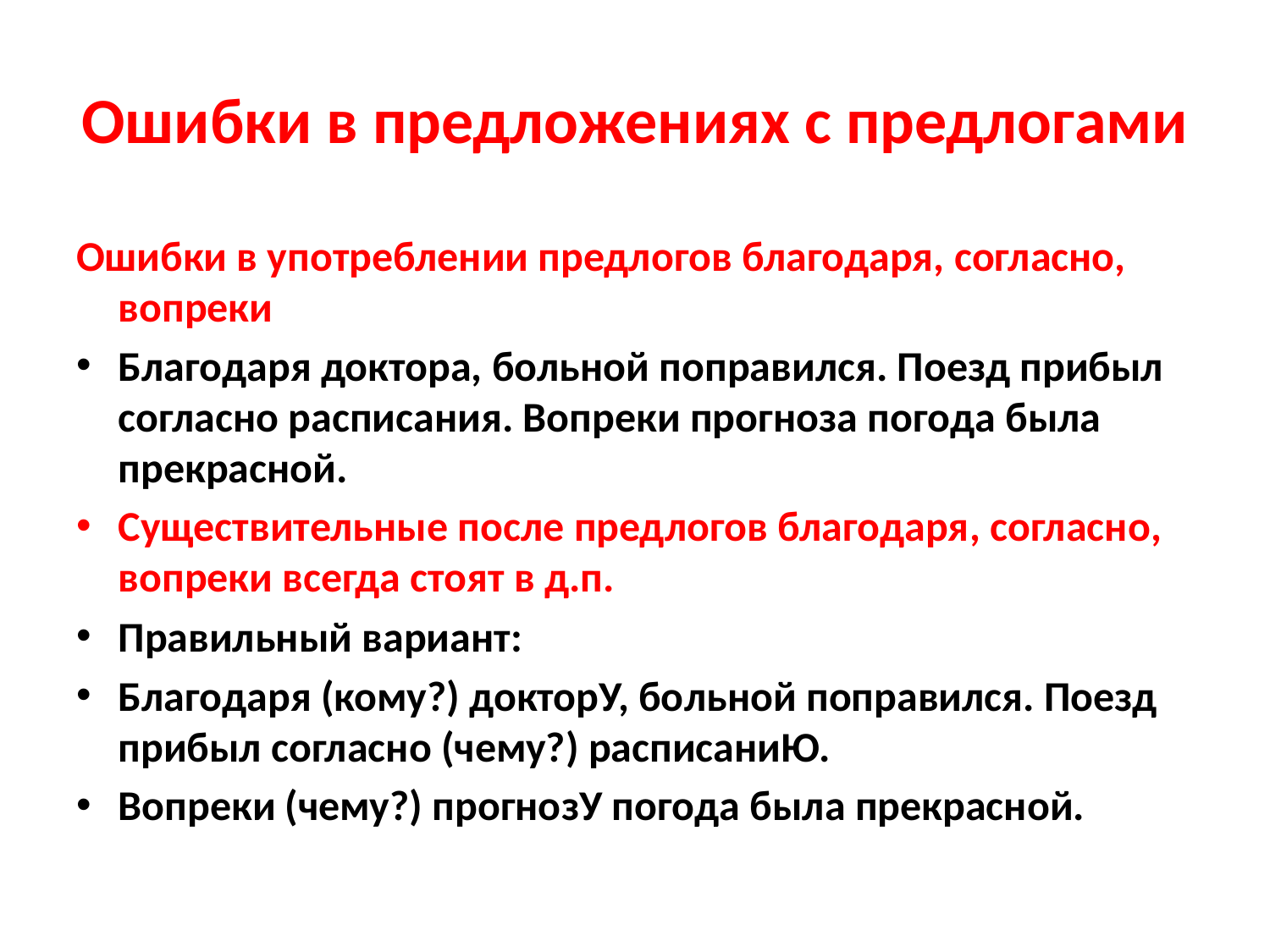

# Ошибки в предложениях с предлогами
Ошибки в употреблении предлогов благодаря, согласно, вопреки
Благодаря доктора, больной поправился. Поезд прибыл согласно расписания. Вопреки прогноза погода была прекрасной.
Существительные после предлогов благодаря, согласно, вопреки всегда стоят в д.п.
Правильный вариант:
Благодаря (кому?) докторУ, больной поправился. Поезд прибыл согласно (чему?) расписаниЮ.
Вопреки (чему?) прогнозУ погода была прекрасной.